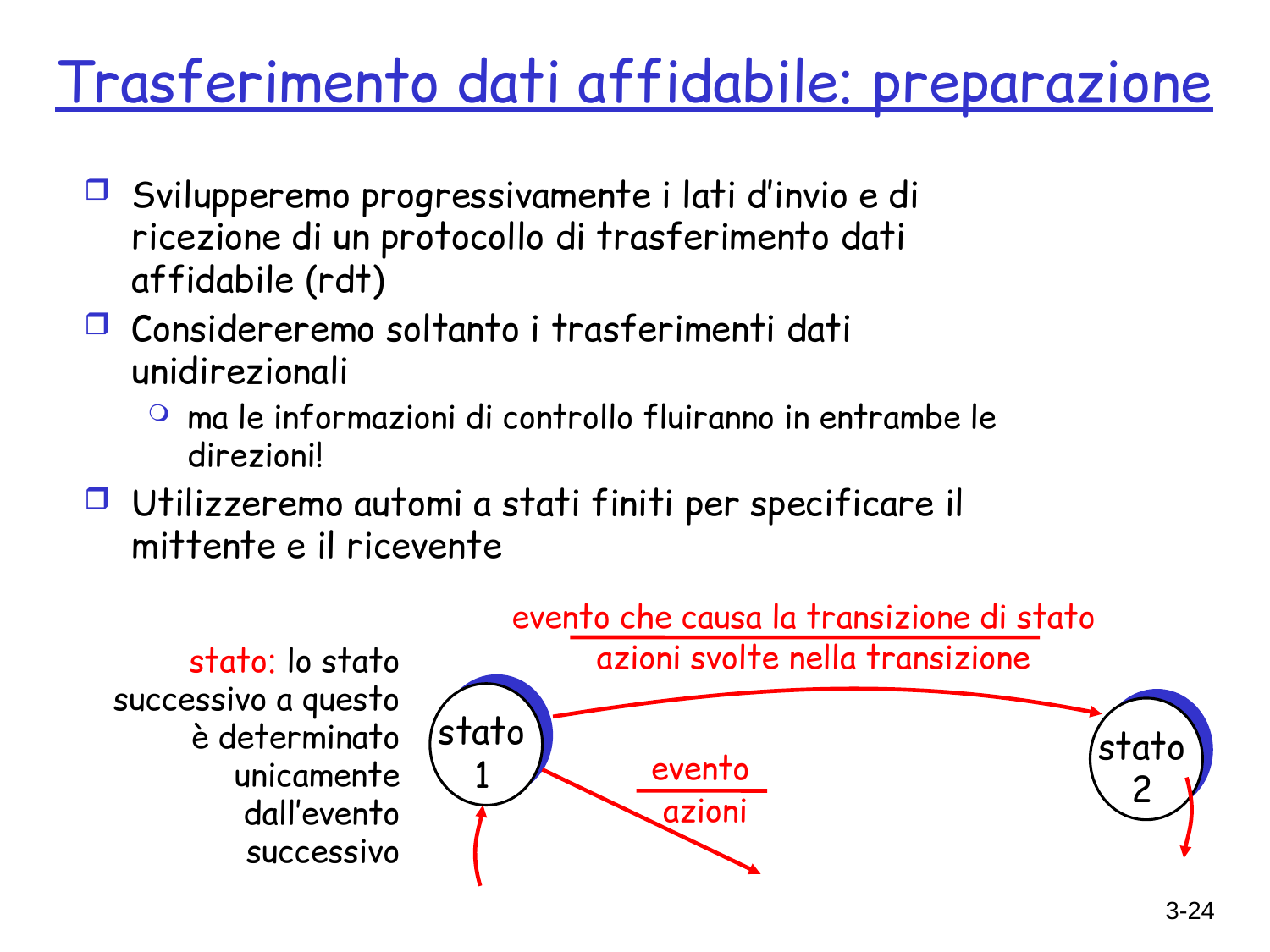

# Trasferimento dati affidabile: preparazione

Svilupperemo progressivamente i lati d’invio e di ricezione di un protocollo di trasferimento dati affidabile (rdt)
Considereremo soltanto i trasferimenti dati unidirezionali
ma le informazioni di controllo fluiranno in entrambe le direzioni!
Utilizzeremo automi a stati finiti per specificare il mittente e il ricevente
evento che causa la transizione di stato
azioni svolte nella transizione
stato: lo stato successivo a questo è determinato unicamente dall’evento successivo

stato
1

stato
2
evento
azioni

3-24